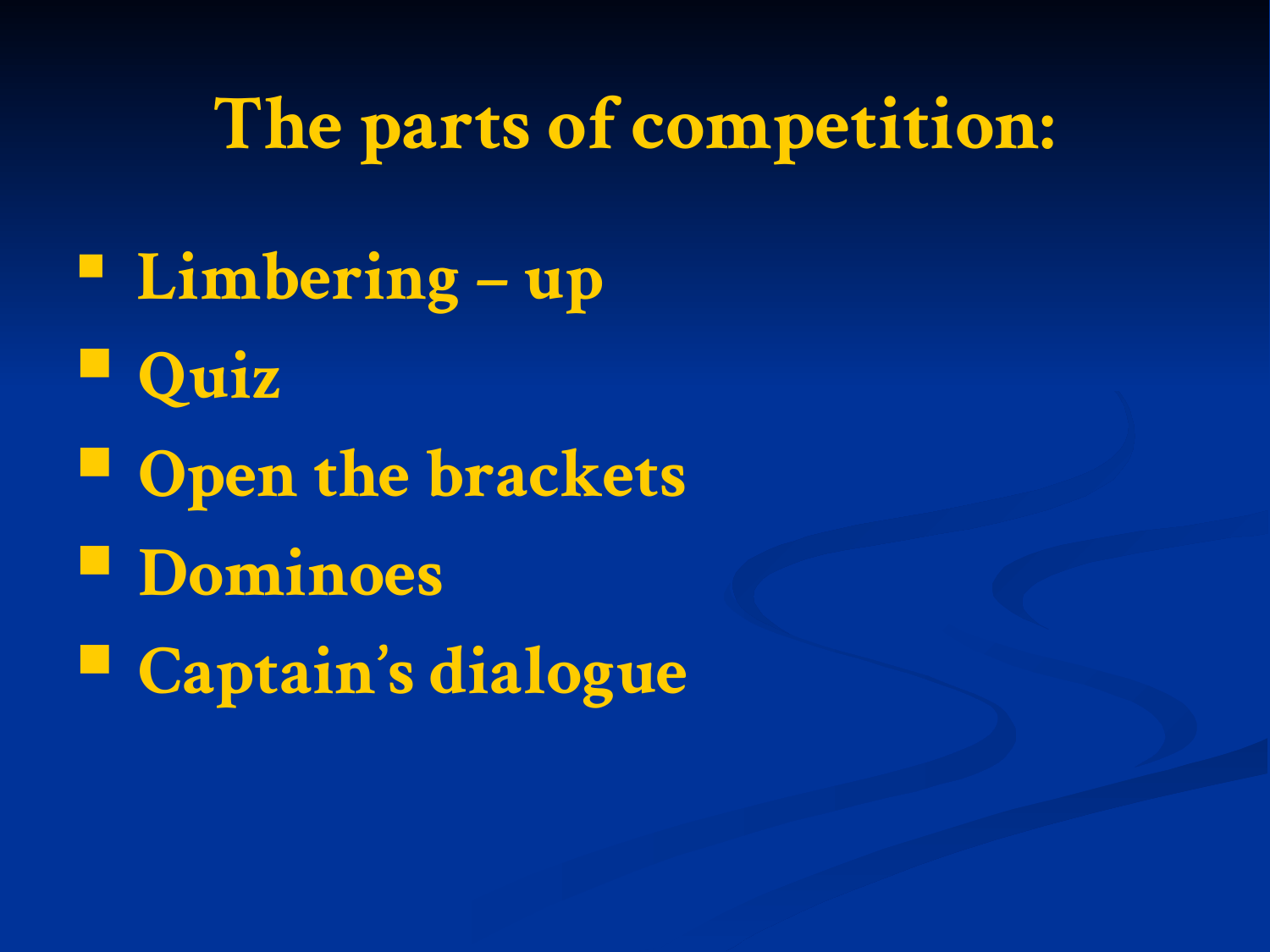

# The parts of competition:
 Limbering – up
 Quiz
 Open the brackets
 Dominoes
 Captain’s dialogue